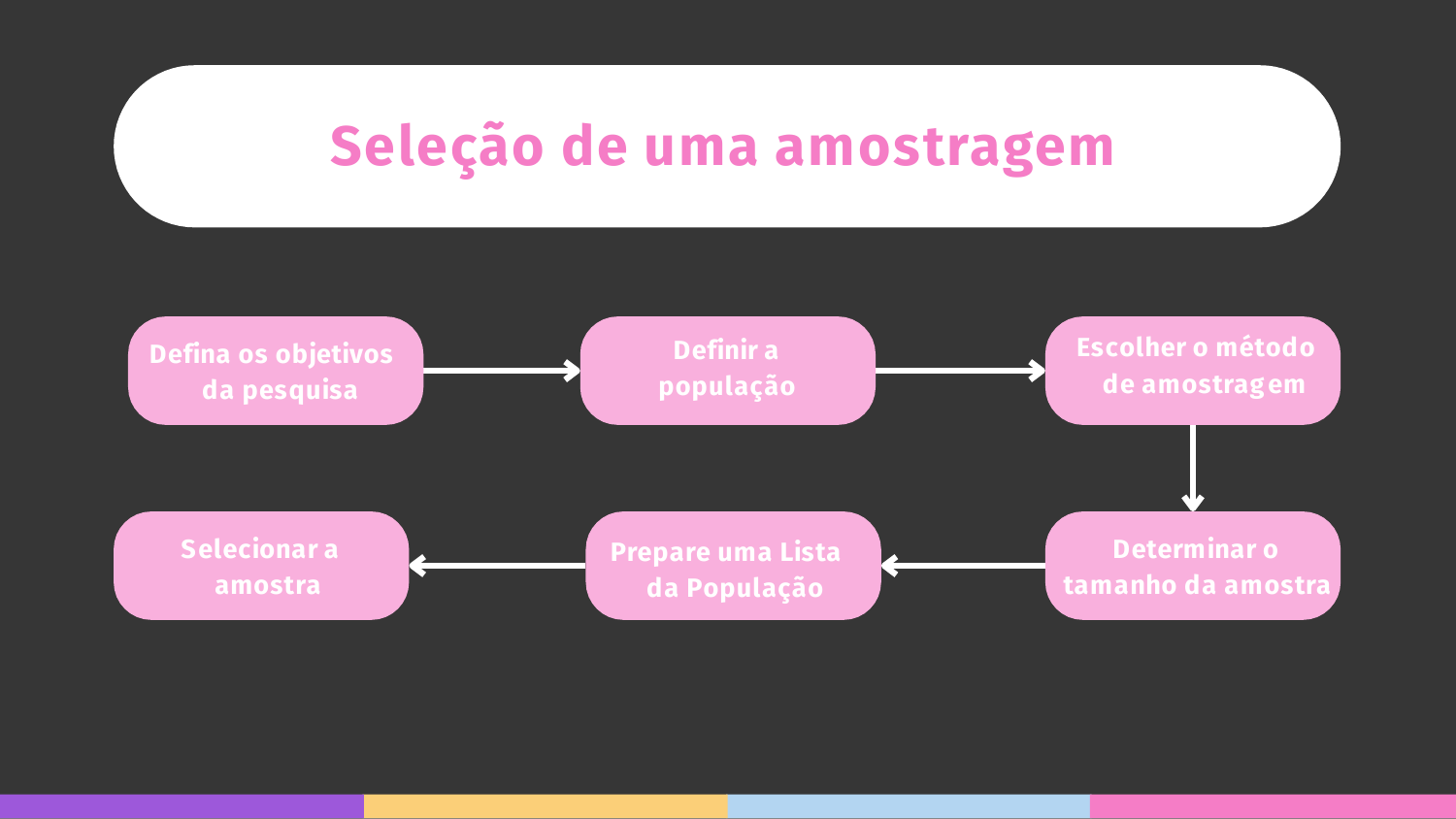

# Seleção de uma amostragem

Escolher o método  de amostragem
Definir a  população
Defina os objetivos  da pesquisa

Selecionar a  amostra
Determinar o  tamanho da amostra
Prepare uma Lista  da População